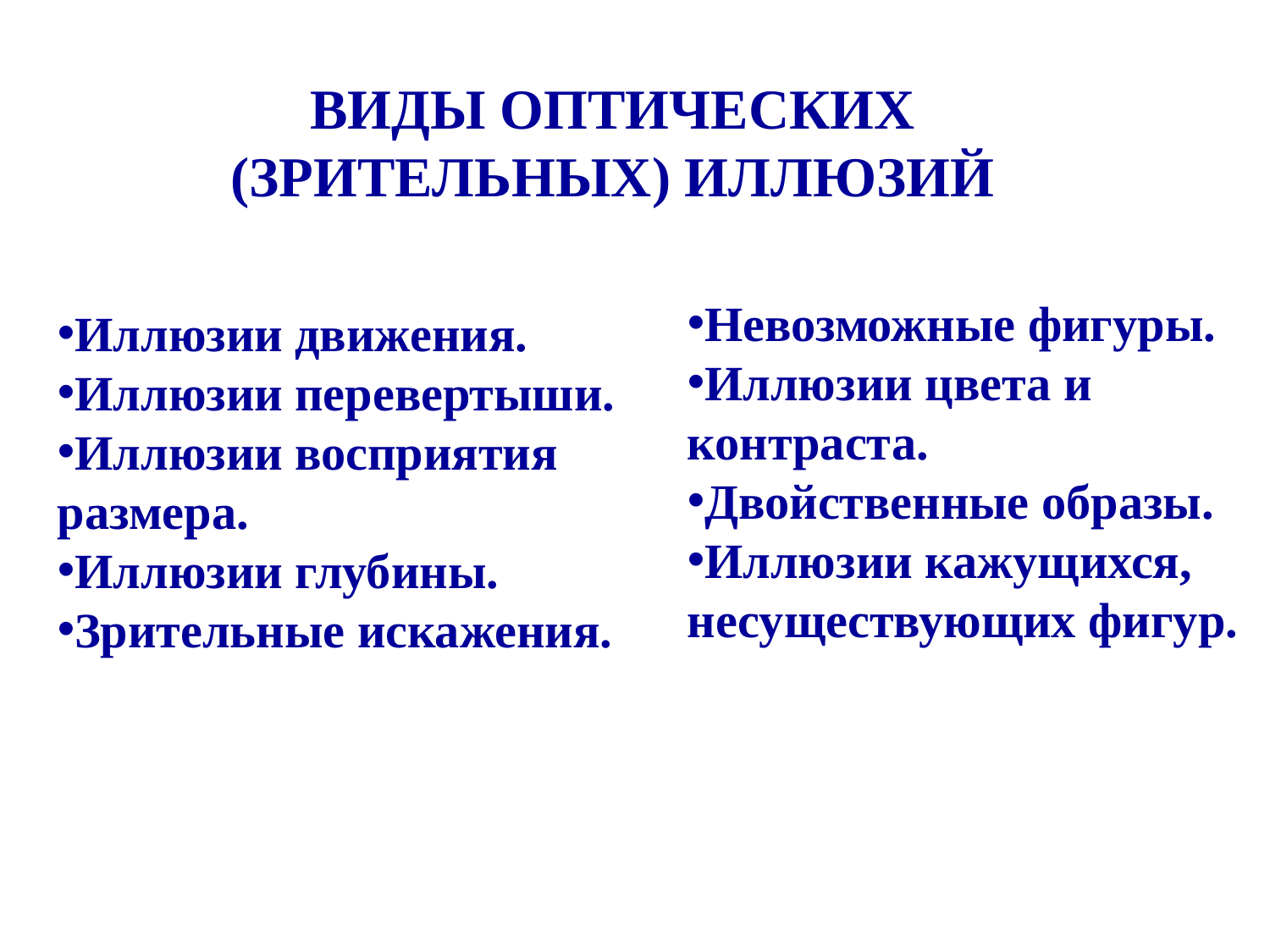

Виды оптических
(зрительных) иллюзий
Невозможные фигуры.
Иллюзии цвета и контраста.
Двойственные образы.
Иллюзии кажущихся,
несуществующих фигур.
Иллюзии движения.
Иллюзии перевертыши.
Иллюзии восприятия размера.
Иллюзии глубины.
Зрительные искажения.